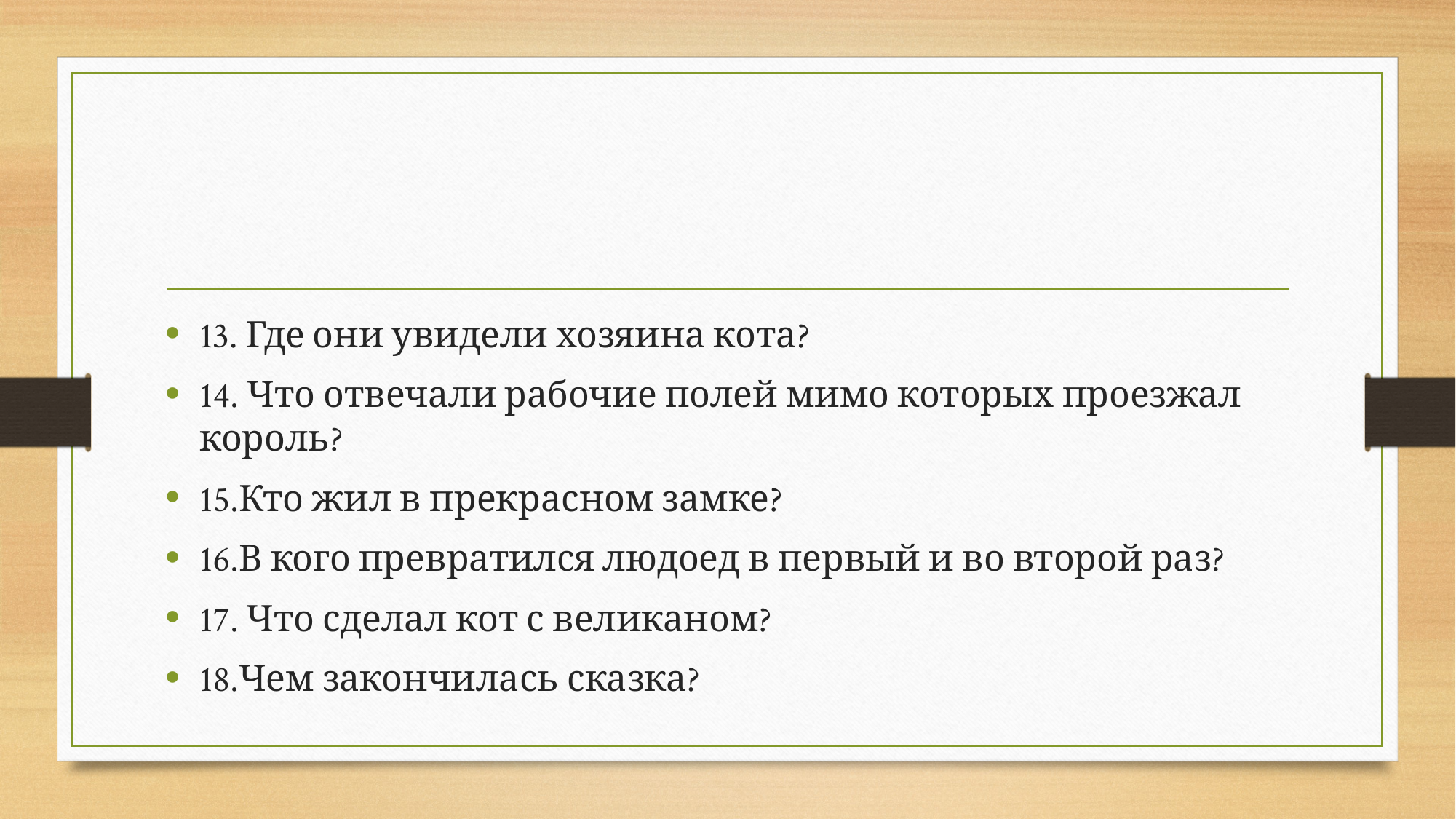

#
13. Где они увидели хозяина кота?
14. Что отвечали рабочие полей мимо которых проезжал король?
15.Кто жил в прекрасном замке?
16.В кого превратился людоед в первый и во второй раз?
17. Что сделал кот с великаном?
18.Чем закончилась сказка?